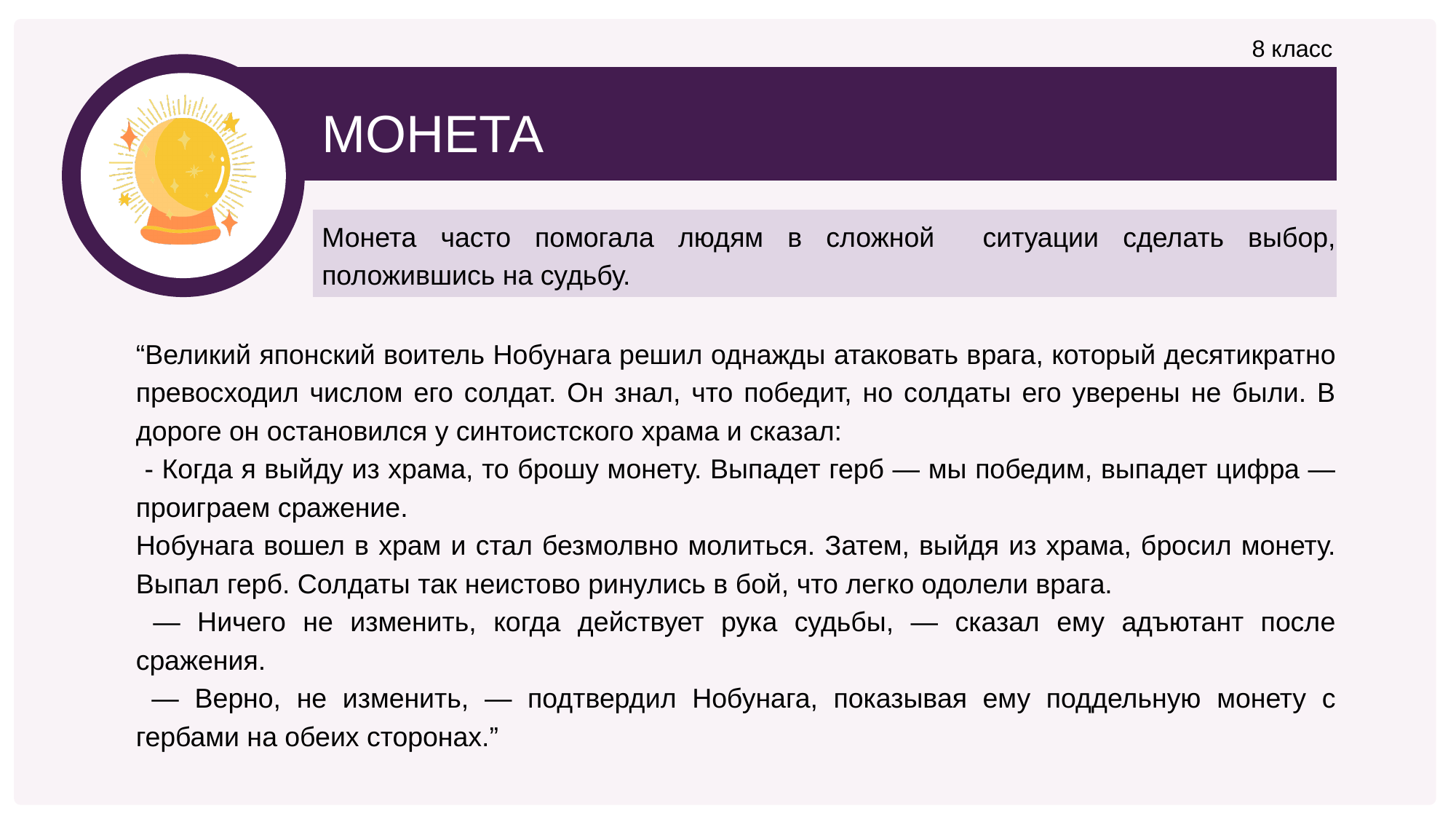

8 класс

МОНЕТА

Монета часто помогала людям в сложной  ситуации сделать выбор, положившись на судьбу.
“Великий японский воитель Нобунага решил однажды атаковать врага, который десятикратно превосходил числом его солдат. Он знал, что победит, но солдаты его уверены не были. В дороге он остановился у синтоистского храма и сказал:
 - Когда я выйду из храма, то брошу монету. Выпадет герб — мы победим, выпадет цифра — проиграем сражение.
Нобунага вошел в храм и стал безмолвно молиться. Затем, выйдя из храма, бросил монету. Выпал герб. Солдаты так неистово ринулись в бой, что легко одолели врага.
 — Ничего не изменить, когда действует рука судьбы, — сказал ему адъютант после сражения.
 — Верно, не изменить, — подтвердил Нобунага, показывая ему поддельную монету с гербами на обеих сторонах.”